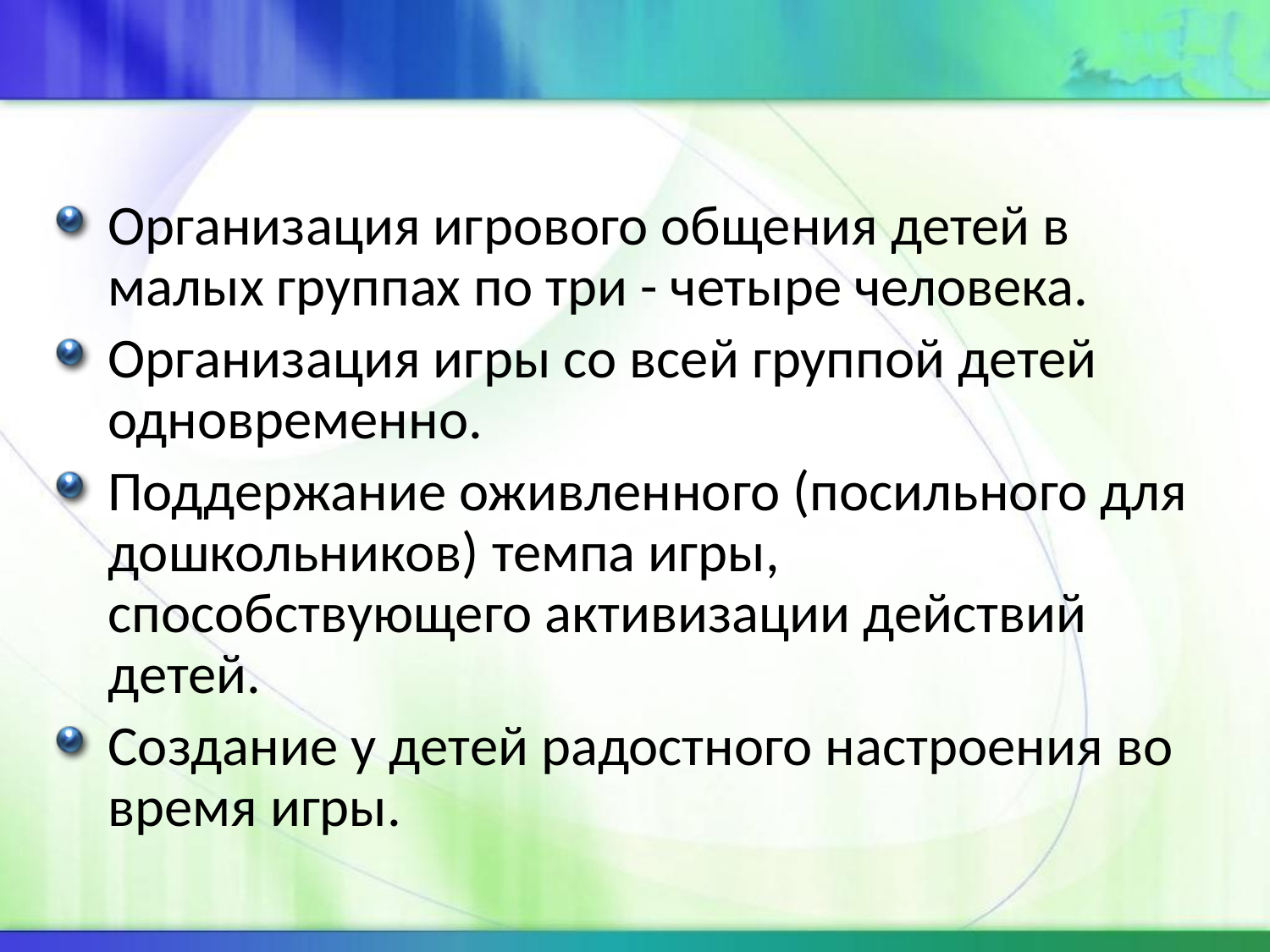

#
Организация игрового общения детей в малых группах по три - четыре человека.
Организация игры со всей группой детей одновременно.
Поддержание оживленного (посильного для дошкольников) темпа игры, способствующего активизации действий детей.
Создание у детей радостного настроения во время игры.